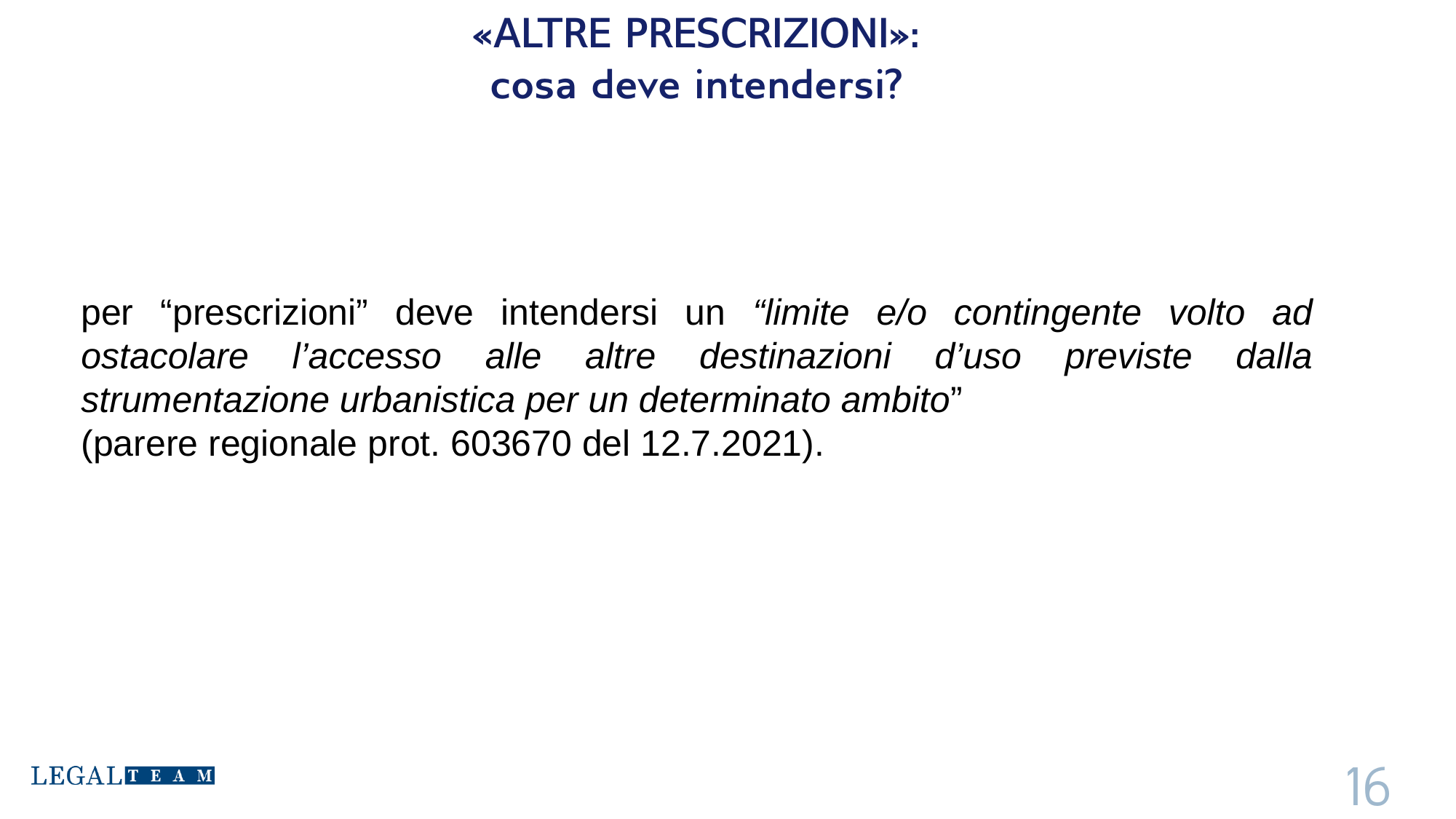

«ALTRE PRESCRIZIONI»:
cosa deve intendersi?

per “prescrizioni” deve intendersi un “limite e/o contingente volto ad ostacolare l’accesso alle altre destinazioni d’uso previste dalla strumentazione urbanistica per un determinato ambito”
(parere regionale prot. 603670 del 12.7.2021).
16